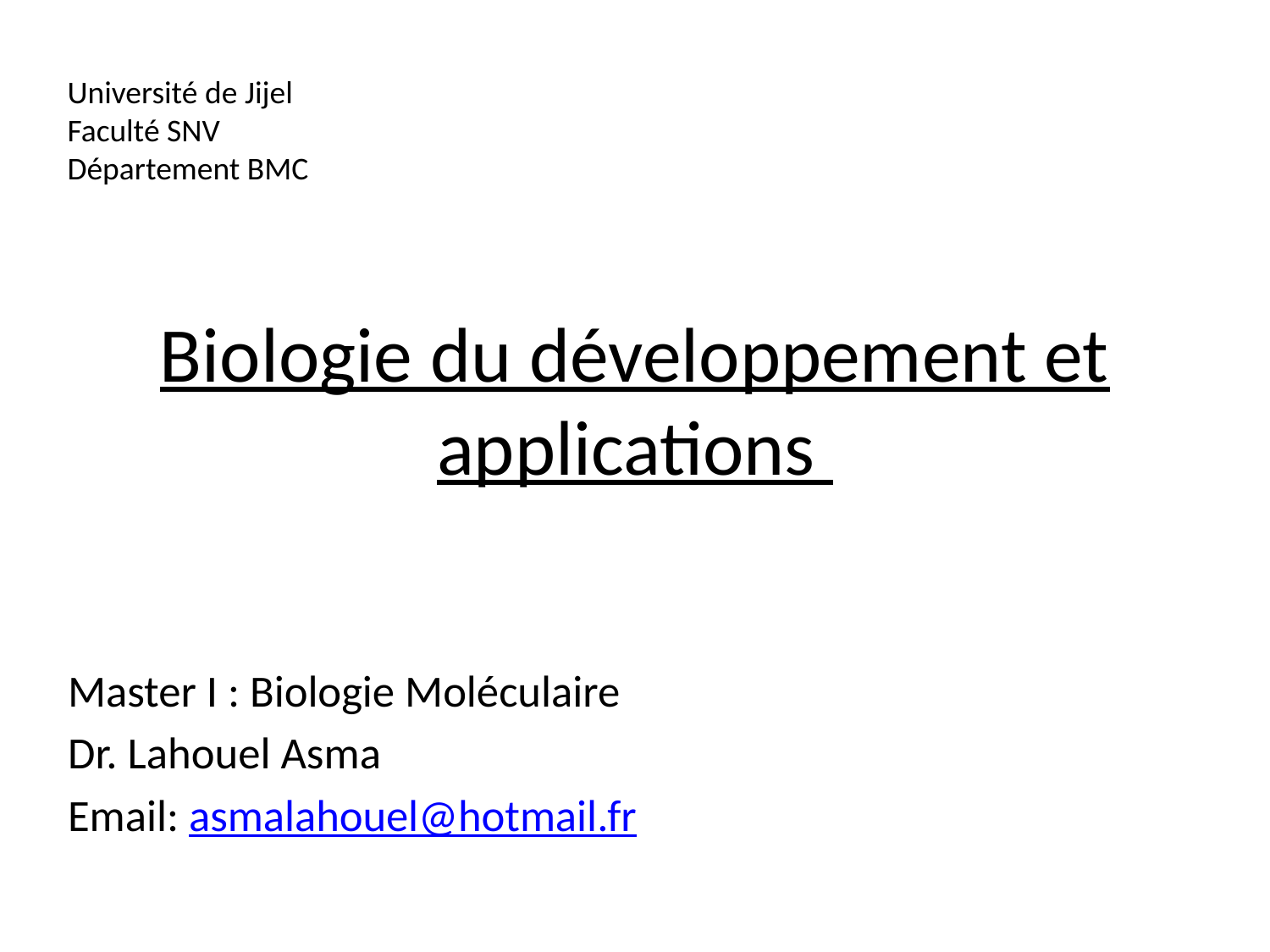

Université de Jijel
Faculté SNV
Département BMC
# Biologie du développement et applications
Master I : Biologie Moléculaire
Dr. Lahouel Asma
Email: asmalahouel@hotmail.fr